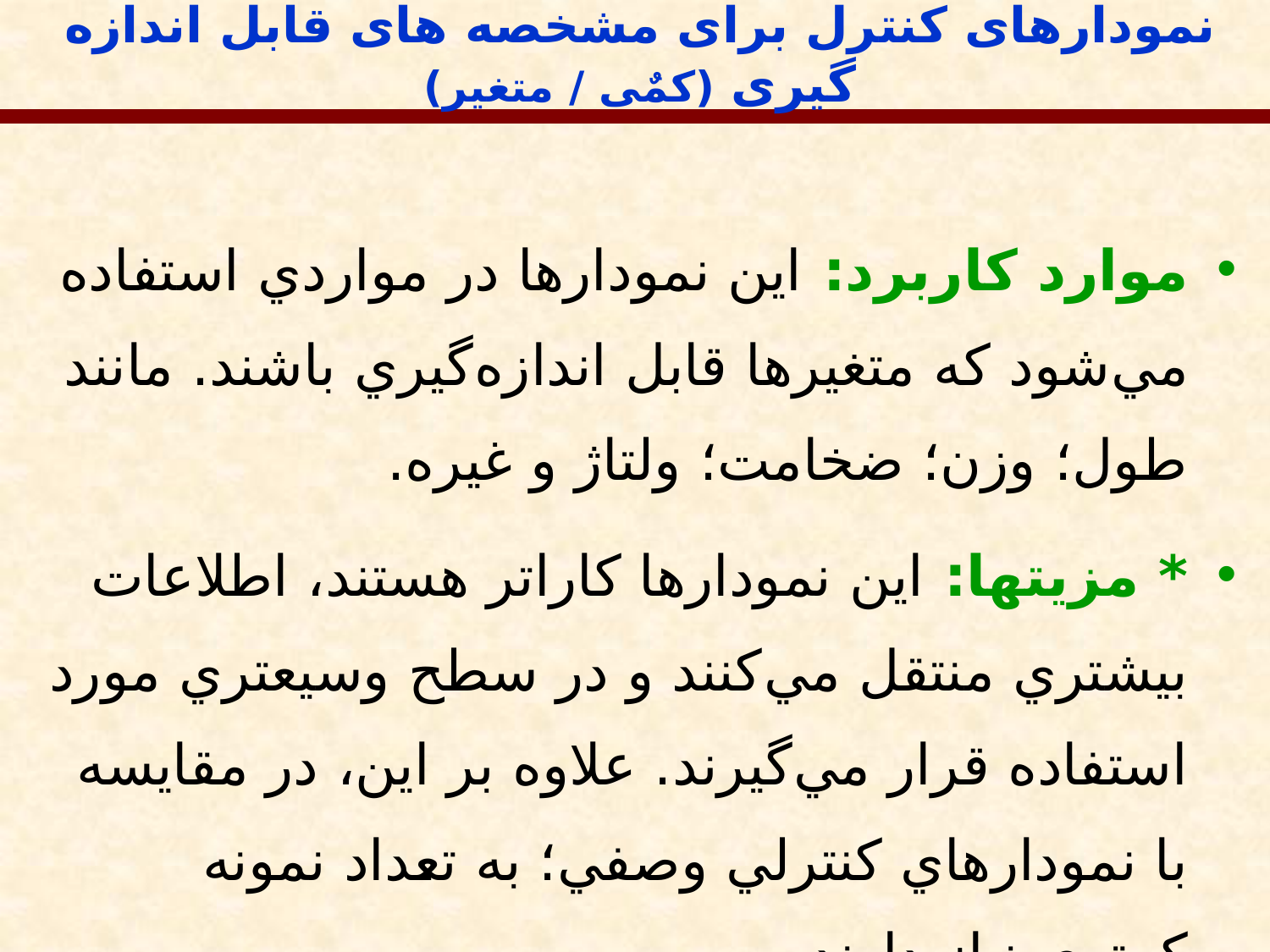

نمودارهای کنترل برای مشخصه های قابل اندازه گیری (کمٌی / متغیر)

موارد كاربرد: اين نمودارها در مواردي استفاده مي‌شود كه متغيرها قابل اندازه‌گيري باشند. مانند طول؛ وزن؛ ضخامت؛ ولتاژ و غيره.
* مزيتها: اين نمودارها كاراتر هستند، اطلاعات بيشتري منتقل مي‌كنند و در سطح وسيعتري مورد استفاده قرار مي‌گيرند. علاوه بر اين، در مقايسه با نمودارهاي كنترلي وصفي؛ به تعداد نمونه كمتري نياز دارند.